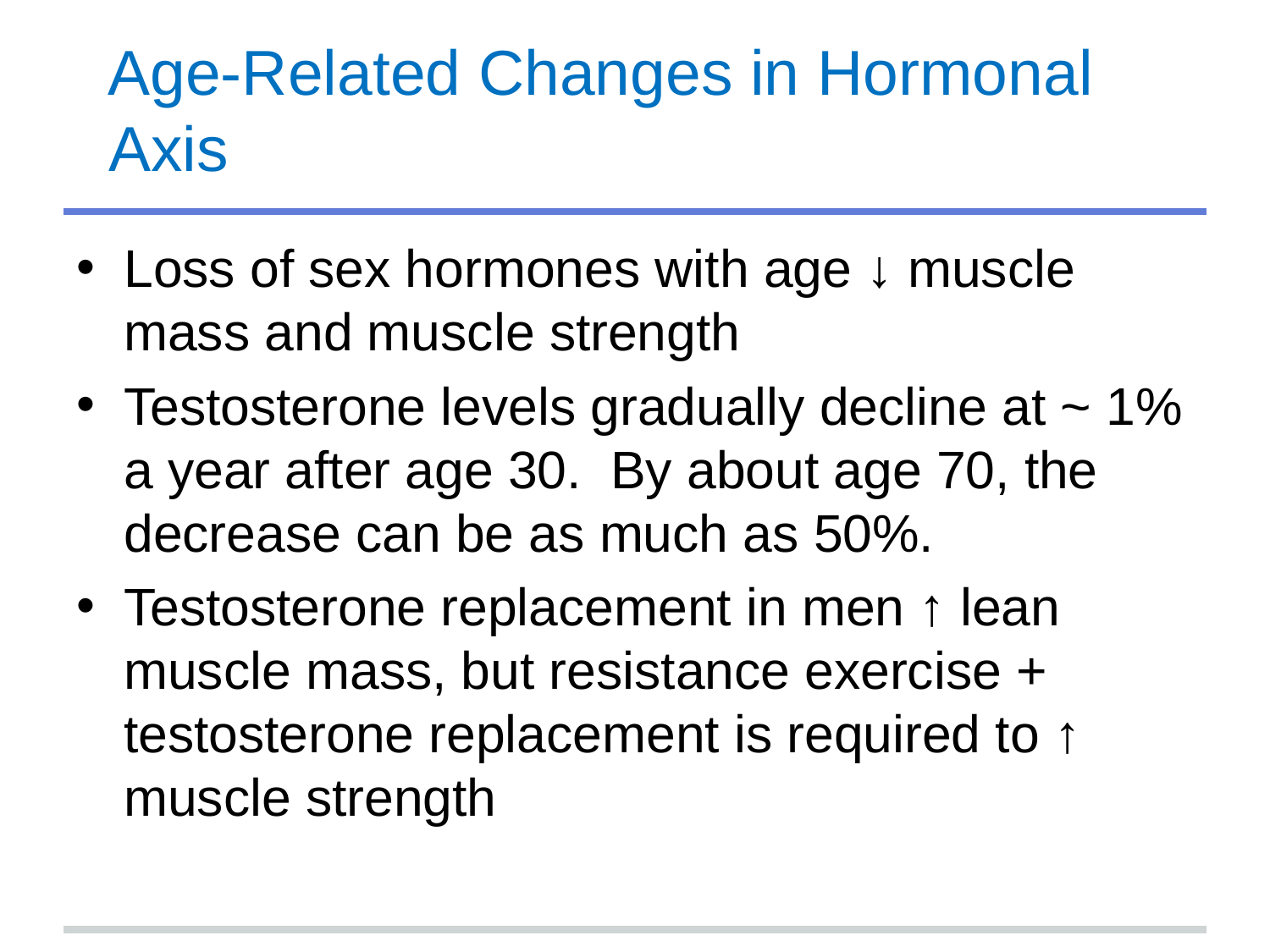

# Age-Related Changes in Hormonal Axis
Loss of sex hormones with age ↓ muscle mass and muscle strength
Testosterone levels gradually decline at ~ 1% a year after age 30.  By about age 70, the decrease can be as much as 50%.
Testosterone replacement in men ↑ lean muscle mass, but resistance exercise + testosterone replacement is required to ↑ muscle strength